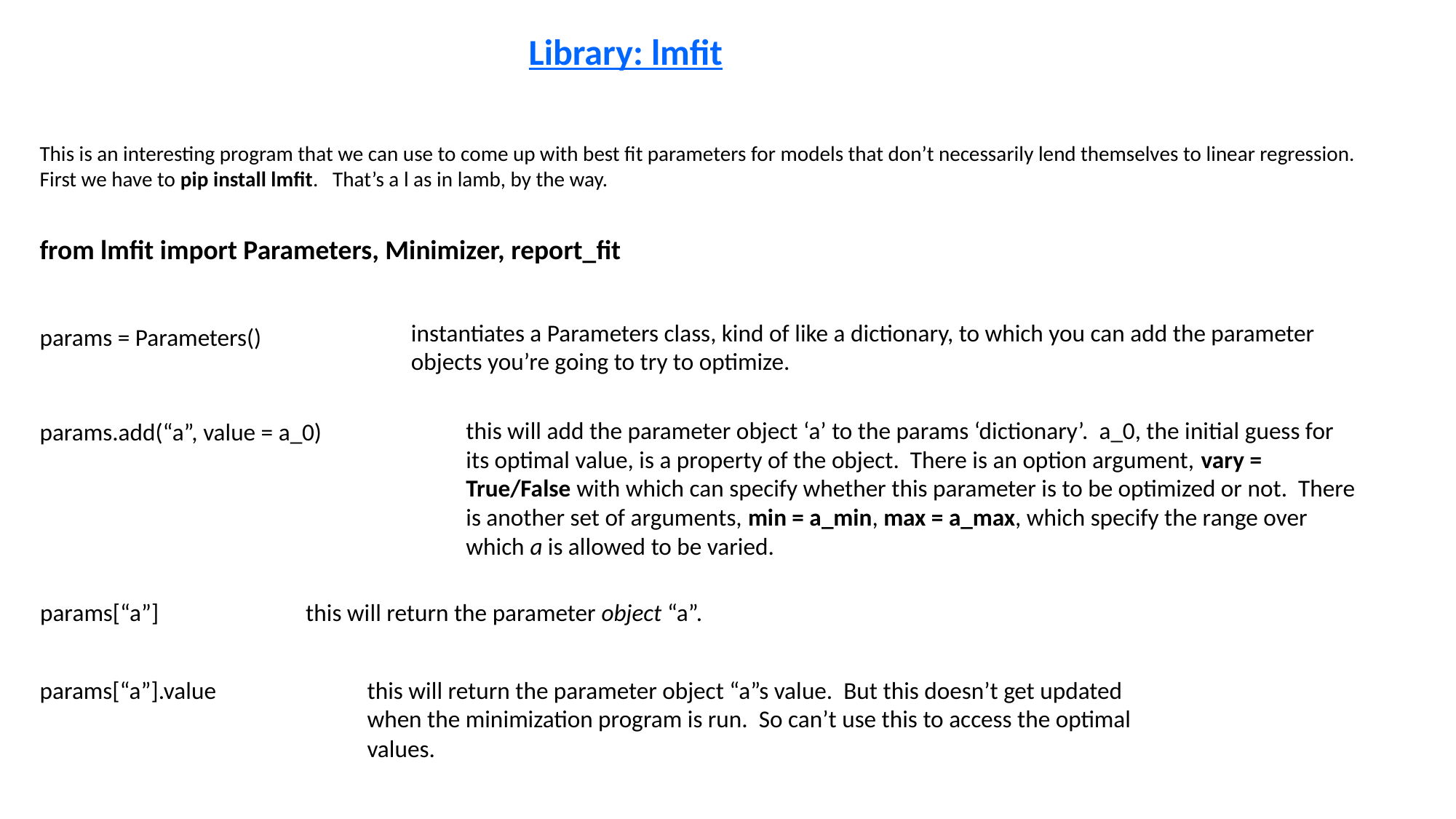

Library: lmfit
This is an interesting program that we can use to come up with best fit parameters for models that don’t necessarily lend themselves to linear regression.  First we have to pip install lmfit.   That’s a l as in lamb, by the way.
from lmfit import Parameters, Minimizer, report_fit
instantiates a Parameters class, kind of like a dictionary, to which you can add the parameter objects you’re going to try to optimize.
params = Parameters()
this will add the parameter object ‘a’ to the params ‘dictionary’.  a_0, the initial guess for its optimal value, is a property of the object.  There is an option argument, vary = True/False with which can specify whether this parameter is to be optimized or not.  There is another set of arguments, min = a_min, max = a_max, which specify the range over which a is allowed to be varied.
params.add(“a”, value = a_0)
params[“a”]
this will return the parameter object “a”.
params[“a”].value
this will return the parameter object “a”s value.  But this doesn’t get updated when the minimization program is run.  So can’t use this to access the optimal values.